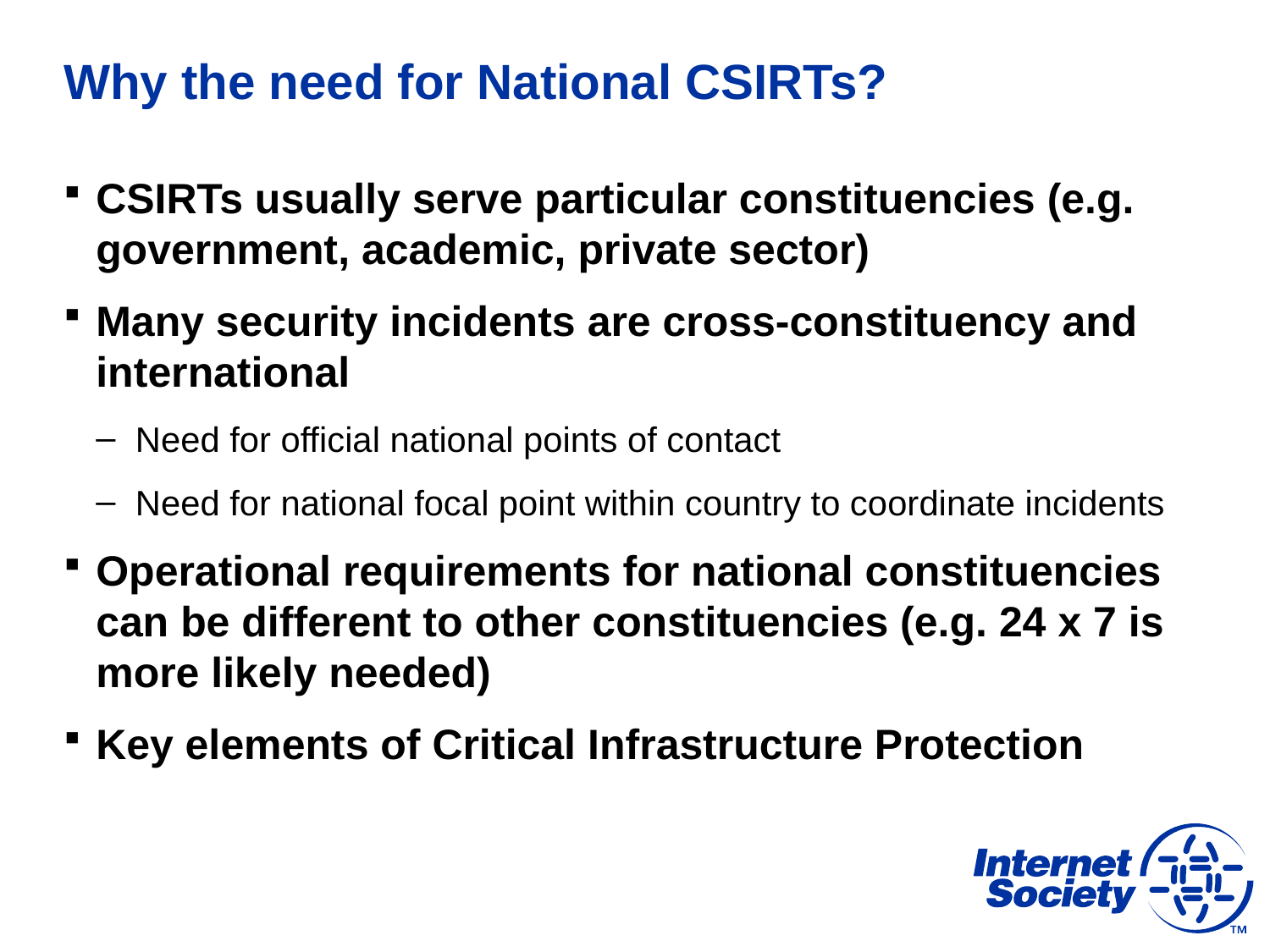

# Why the need for National CSIRTs?
CSIRTs usually serve particular constituencies (e.g. government, academic, private sector)
Many security incidents are cross-constituency and international
Need for official national points of contact
Need for national focal point within country to coordinate incidents
Operational requirements for national constituencies can be different to other constituencies (e.g. 24 x 7 is more likely needed)
Key elements of Critical Infrastructure Protection